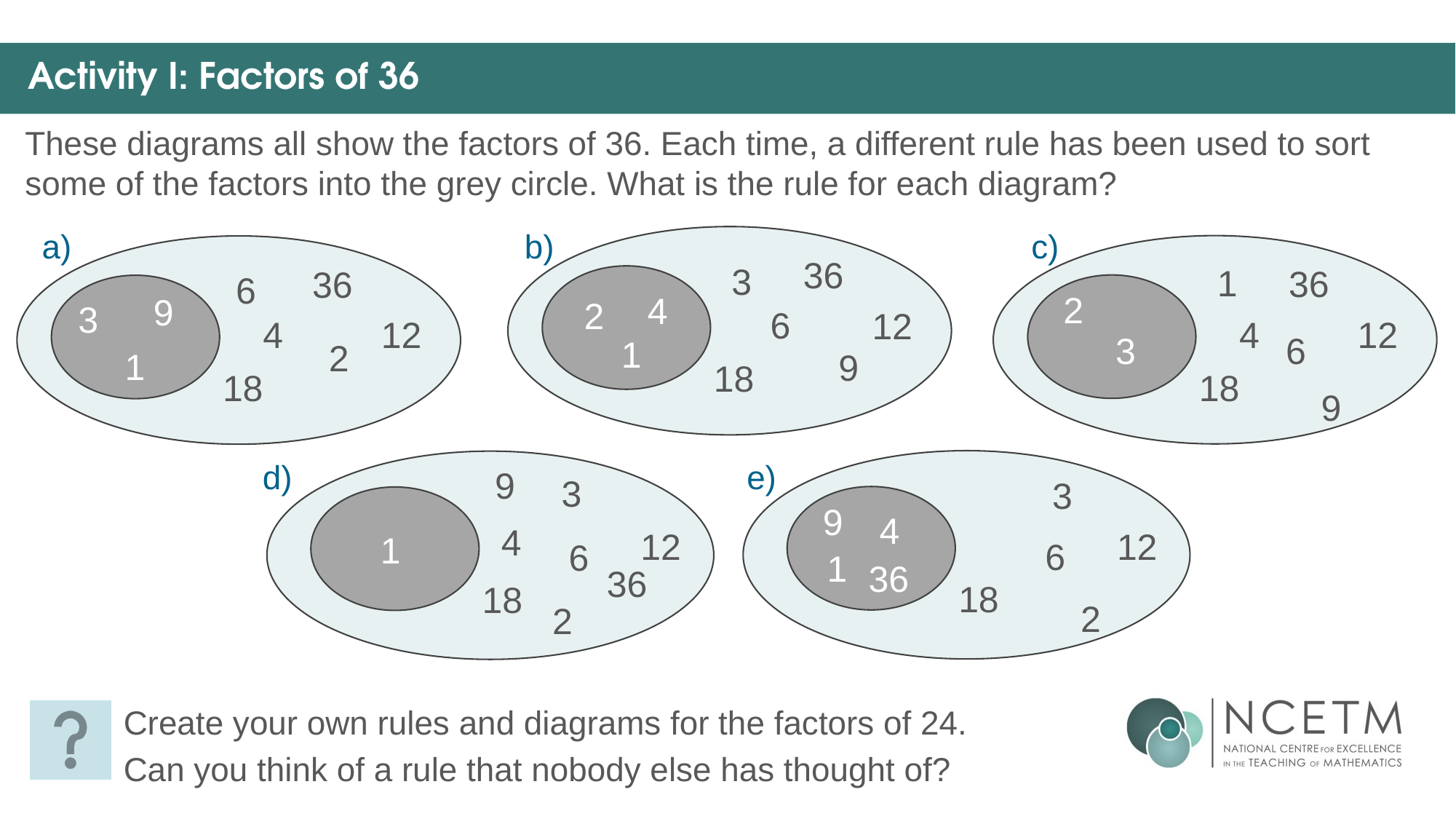

Activity I: Factors of 36
These diagrams all show the factors of 36. Each time, a different rule has been used to sort some of the factors into the grey circle. What is the rule for each diagram?
a)
b)
c)

36
3

4
2
6
12
1
9
18

1
36

2
4
12
3
6
18
9

36
6

9
3
4
12
2
1
18

3

9
4
12
6
1
36
18
2
d)
e)

9
3

4
12
1
6
36
18
2
Create your own rules and diagrams for the factors of 24.
Can you think of a rule that nobody else has thought of?